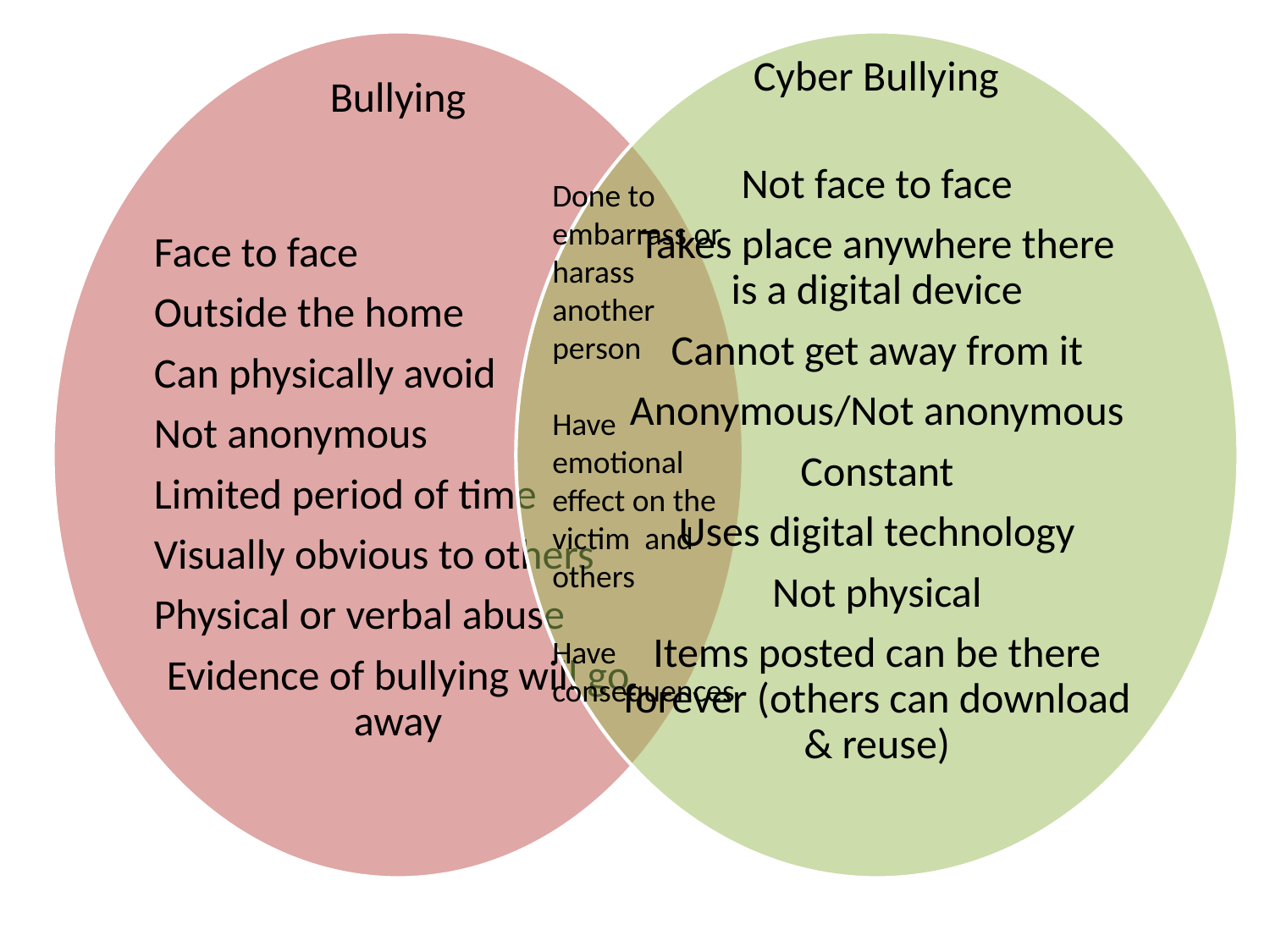

Face to face
Outside the home
Can physically avoid
Not anonymous
Limited period of time
Visually obvious to others
Physical or verbal abuse
Evidence of bullying will go away

Not face to face
Takes place anywhere there is a digital device
Cannot get away from it
Anonymous/Not anonymous
Constant
Uses digital technology
Not physical
Items posted can be there forever (others can download & reuse)

Cyber Bullying
Bullying
Done to embarrass or harass another person

Have emotional effect on the victim  and others

Have consequences